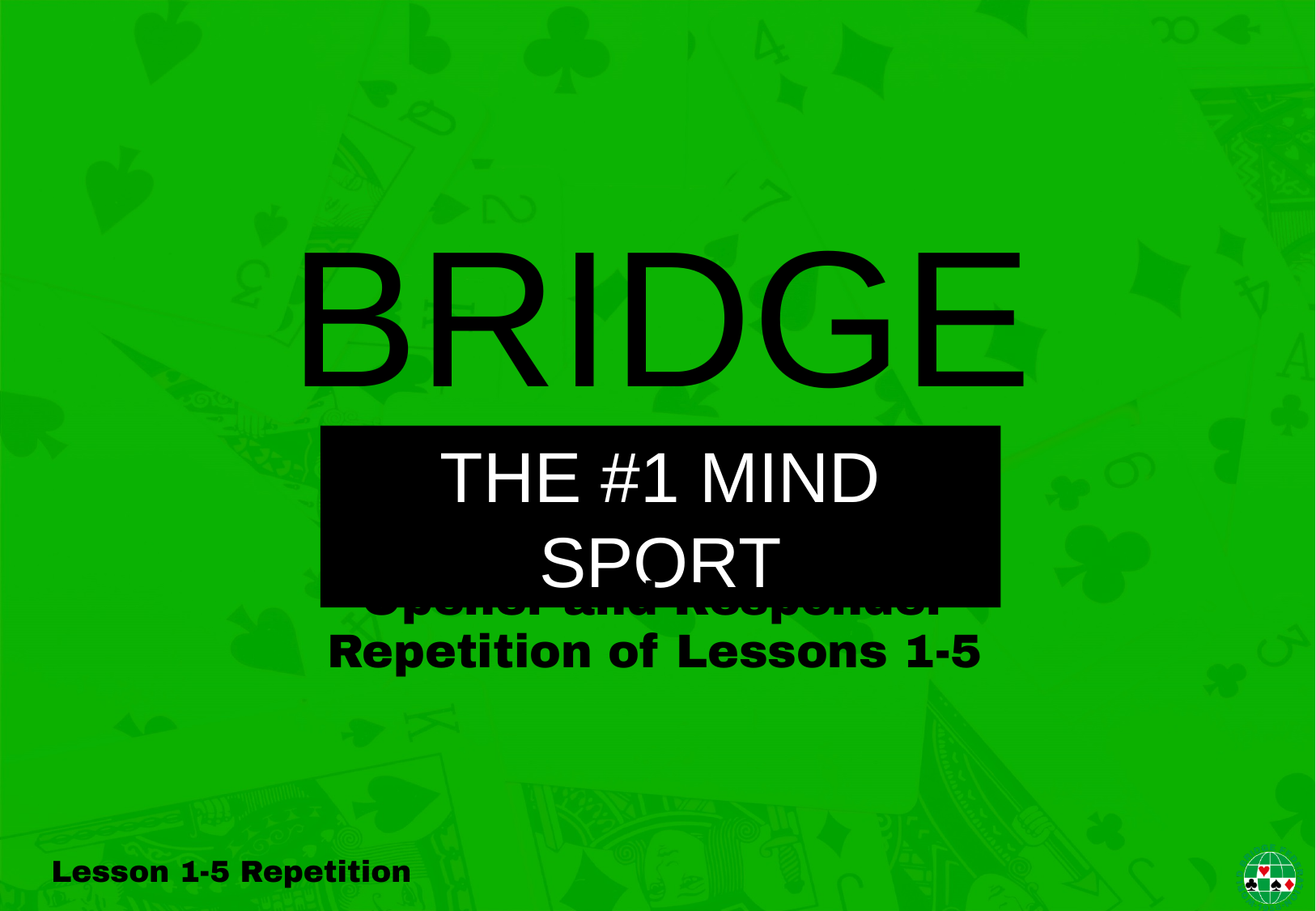

Opener and Responder
Repetition of Lessons 1-5
Lesson 1-5 Repetition